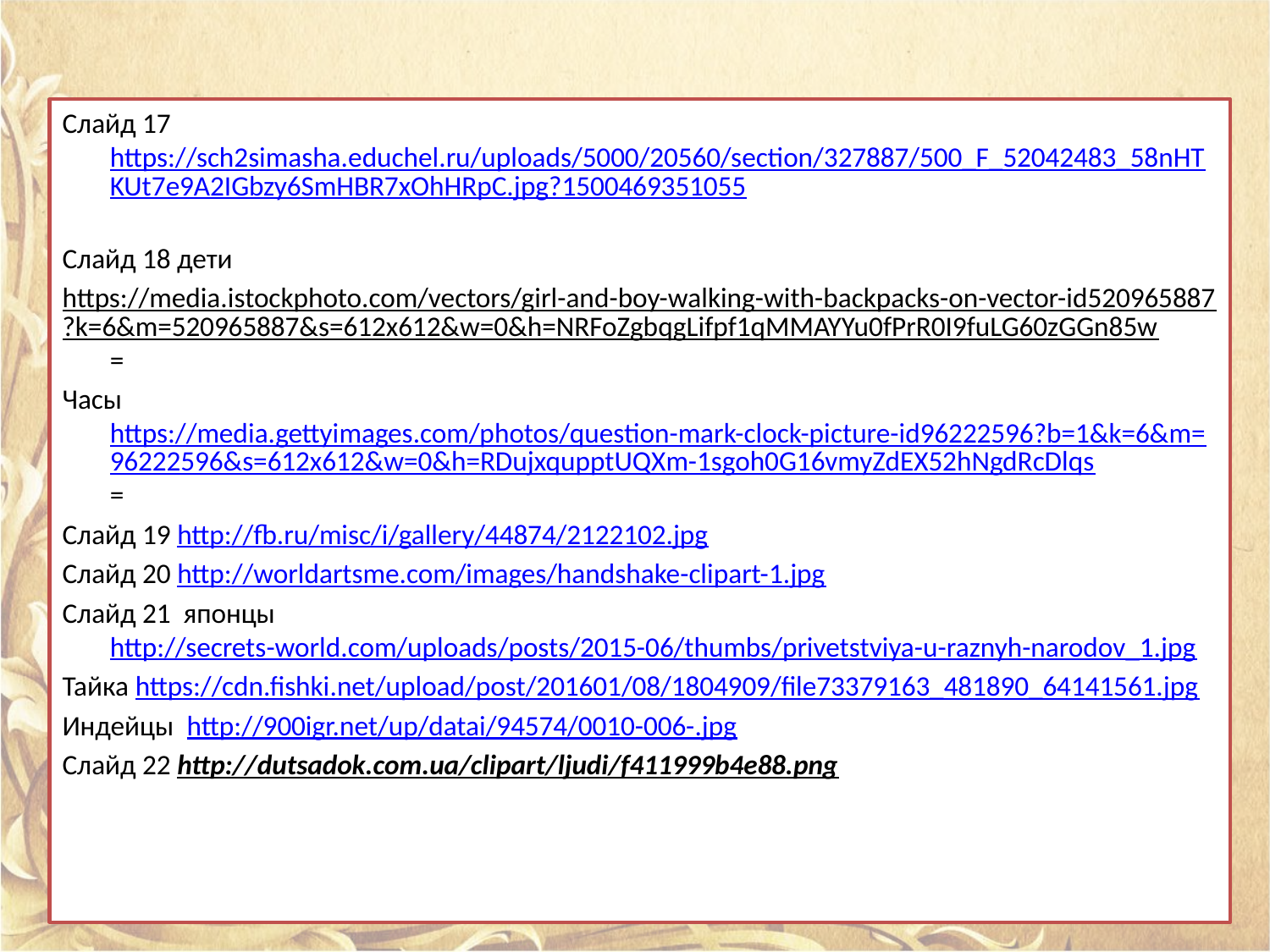

Слайд 17 https://sch2simasha.educhel.ru/uploads/5000/20560/section/327887/500_F_52042483_58nHTKUt7e9A2IGbzy6SmHBR7xOhHRpC.jpg?1500469351055
Слайд 18 дети
https://media.istockphoto.com/vectors/girl-and-boy-walking-with-backpacks-on-vector-id520965887?k=6&m=520965887&s=612x612&w=0&h=NRFoZgbqgLifpf1qMMAYYu0fPrR0I9fuLG60zGGn85w=
Часы https://media.gettyimages.com/photos/question-mark-clock-picture-id96222596?b=1&k=6&m=96222596&s=612x612&w=0&h=RDujxqupptUQXm-1sgoh0G16vmyZdEX52hNgdRcDlqs=
Слайд 19 http://fb.ru/misc/i/gallery/44874/2122102.jpg
Слайд 20 http://worldartsme.com/images/handshake-clipart-1.jpg
Слайд 21  японцы http://secrets-world.com/uploads/posts/2015-06/thumbs/privetstviya-u-raznyh-narodov_1.jpg
Тайка https://cdn.fishki.net/upload/post/201601/08/1804909/file73379163_481890_64141561.jpg
Индейцы  http://900igr.net/up/datai/94574/0010-006-.jpg
Слайд 22 http://dutsadok.com.ua/clipart/ljudi/f411999b4e88.png